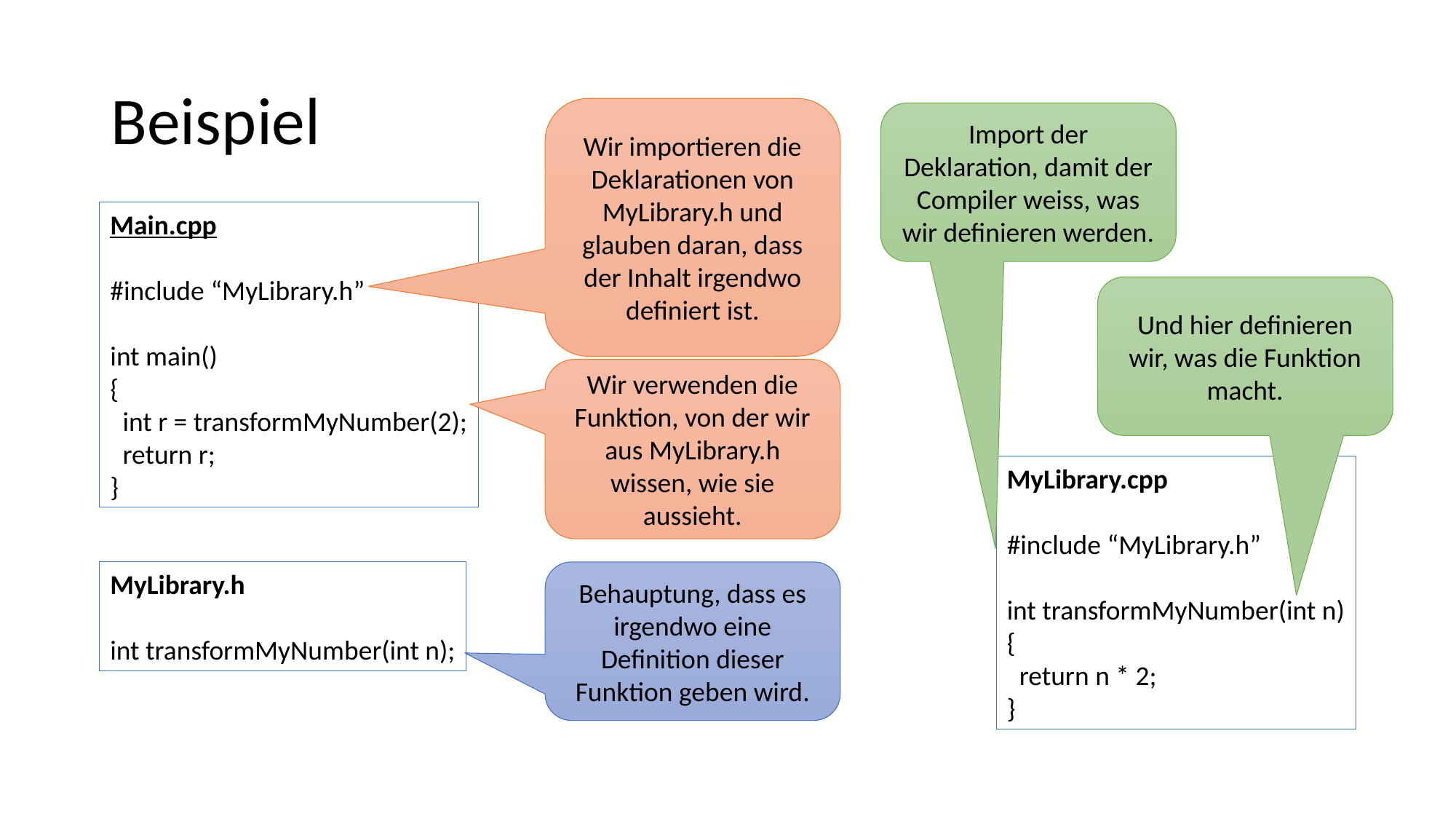

# Beispiel
Wir importieren die Deklarationen von MyLibrary.h und glauben daran, dass der Inhalt irgendwo definiert ist.
Import der Deklaration, damit der Compiler weiss, was wir definieren werden.
Main.cpp

#include “MyLibrary.h”

int main()
{
  int r = transformMyNumber(2);
  return r;
}
Und hier definieren wir, was die Funktion macht.
Wir verwenden die Funktion, von der wir aus MyLibrary.h wissen, wie sie aussieht.
MyLibrary.cpp

#include “MyLibrary.h”

int transformMyNumber(int n)
{
  return n * 2;
}
MyLibrary.h

int transformMyNumber(int n);
Behauptung, dass es irgendwo eine Definition dieser Funktion geben wird.